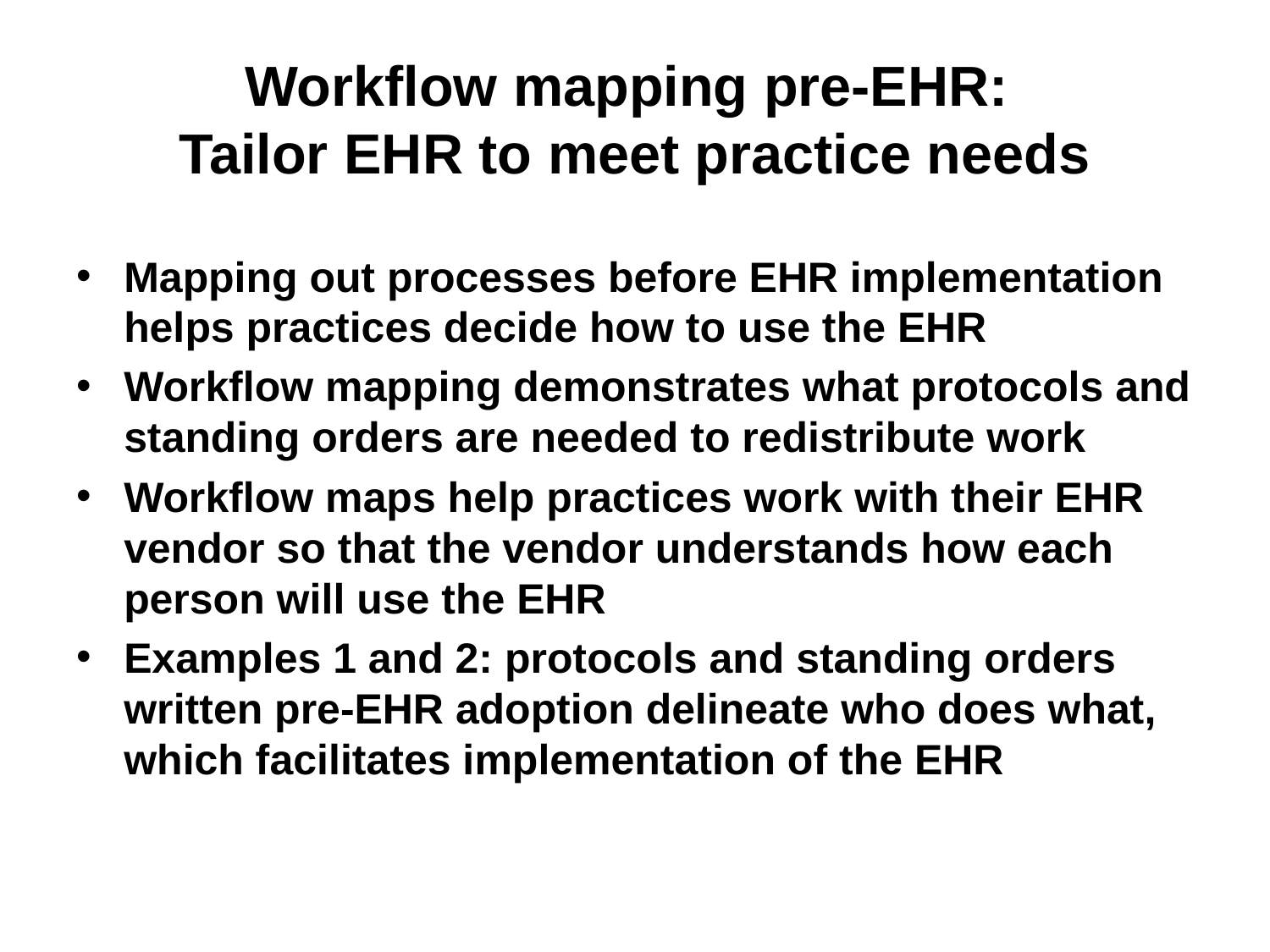

# Workflow mapping pre-EHR: Tailor EHR to meet practice needs
Mapping out processes before EHR implementation helps practices decide how to use the EHR
Workflow mapping demonstrates what protocols and standing orders are needed to redistribute work
Workflow maps help practices work with their EHR vendor so that the vendor understands how each person will use the EHR
Examples 1 and 2: protocols and standing orders written pre-EHR adoption delineate who does what, which facilitates implementation of the EHR